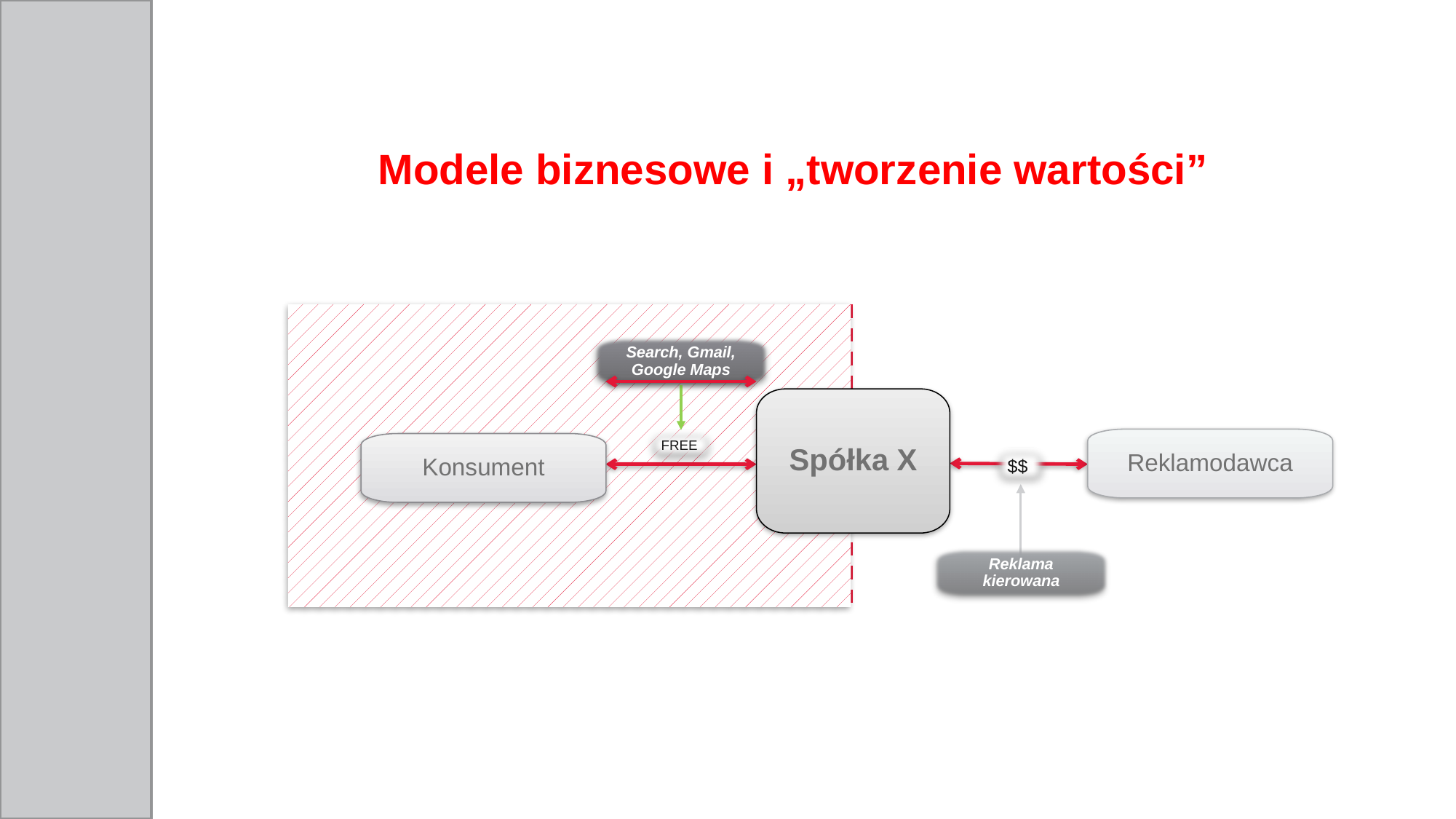

Modele biznesowe i „tworzenie wartości”

Search, Gmail, Google Maps
Konsument
Spółka X
Reklamodawca
Reklama kierowana
FREE
$$